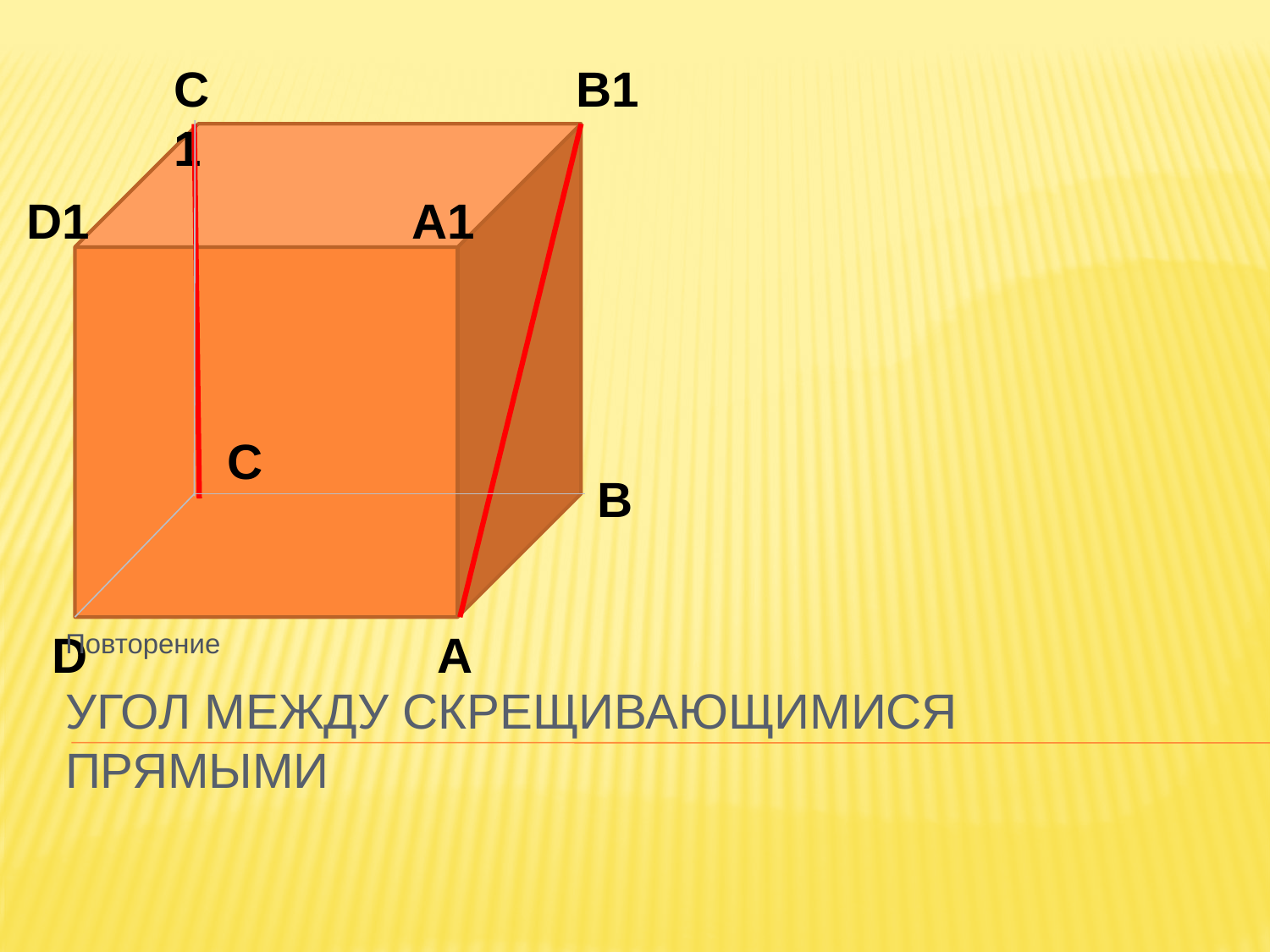

B1
C1

D1
A1
C

B
D
A
Повторение
# Угол между скрещивающимися прямыми